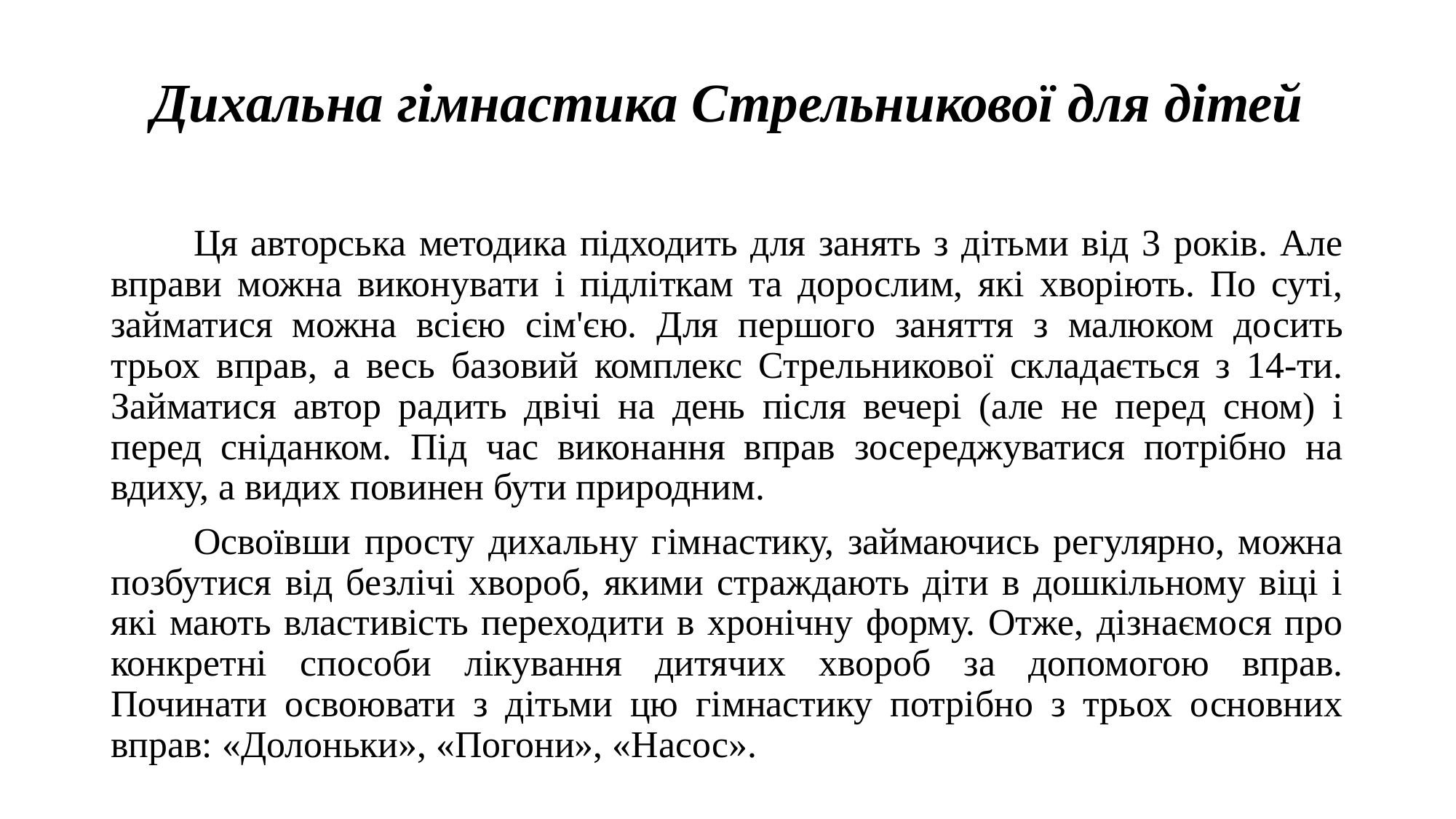

# Дихальна гімнастика Стрельникової для дітей
Ця авторська методика підходить для занять з дітьми від 3 років. Але вправи можна виконувати і підліткам та дорослим, які хворіють. По суті, займатися можна всією сім'єю. Для першого заняття з малюком досить трьох вправ, а весь базовий комплекс Стрельникової складається з 14-ти. Займатися автор радить двічі на день після вечері (але не перед сном) і перед сніданком. Під час виконання вправ зосереджуватися потрібно на вдиху, а видих повинен бути природним.
Освоївши просту дихальну гімнастику, займаючись регулярно, можна позбутися від безлічі хвороб, якими страждають діти в дошкільному віці і які мають властивість переходити в хронічну форму. Отже, дізнаємося про конкретні способи лікування дитячих хвороб за допомогою вправ. Починати освоювати з дітьми цю гімнастику потрібно з трьох основних вправ: «Долоньки», «Погони», «Насос».